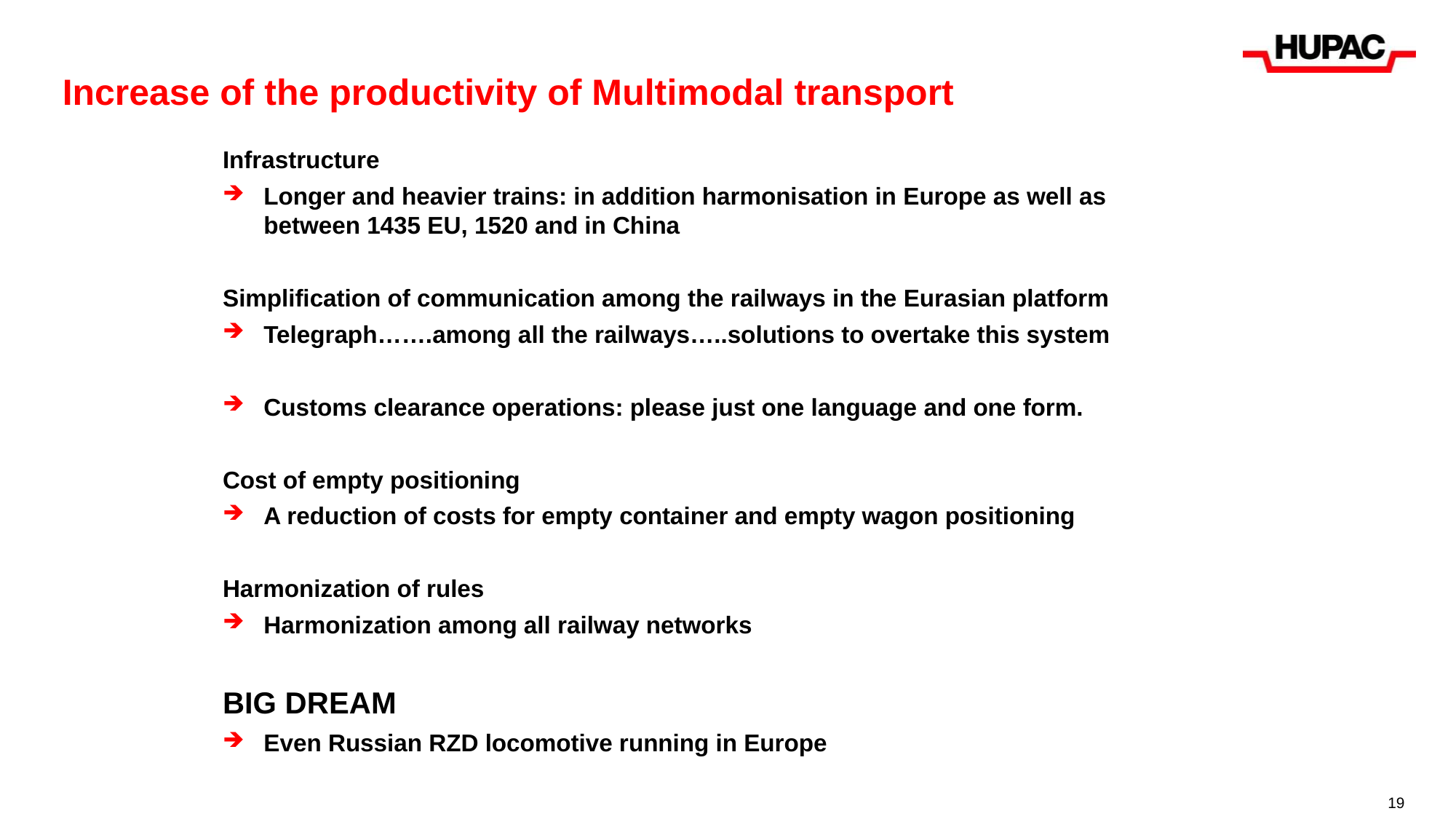

# Increase of the productivity of Multimodal transport
Infrastructure
Longer and heavier trains: in addition harmonisation in Europe as well as between 1435 EU, 1520 and in China

Simplification of communication among the railways in the Eurasian platform
Telegraph…….among all the railways…..solutions to overtake this system

Customs clearance operations: please just one language and one form.

Cost of empty positioning
A reduction of costs for empty container and empty wagon positioning

Harmonization of rules
Harmonization among all railway networks

BIG DREAM
Even Russian RZD locomotive running in Europe